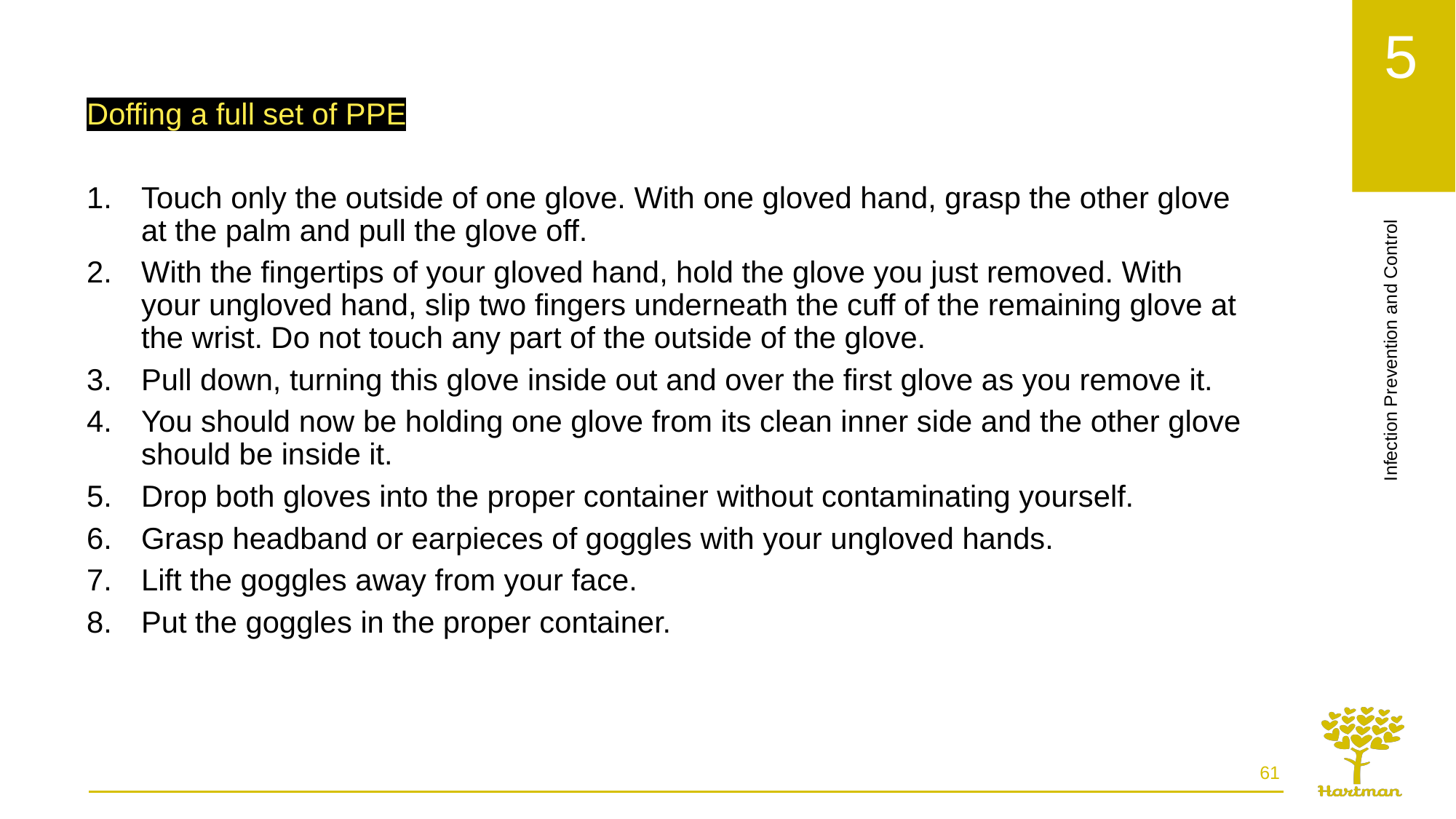

Doffing a full set of PPE

Touch only the outside of one glove. With one gloved hand, grasp the other glove at the palm and pull the glove off.
With the fingertips of your gloved hand, hold the glove you just removed. With your ungloved hand, slip two fingers underneath the cuff of the remaining glove at the wrist. Do not touch any part of the outside of the glove.
Pull down, turning this glove inside out and over the first glove as you remove it.
You should now be holding one glove from its clean inner side and the other glove should be inside it.
Drop both gloves into the proper container without contaminating yourself.
Grasp headband or earpieces of goggles with your ungloved hands.
Lift the goggles away from your face.
Put the goggles in the proper container.

61